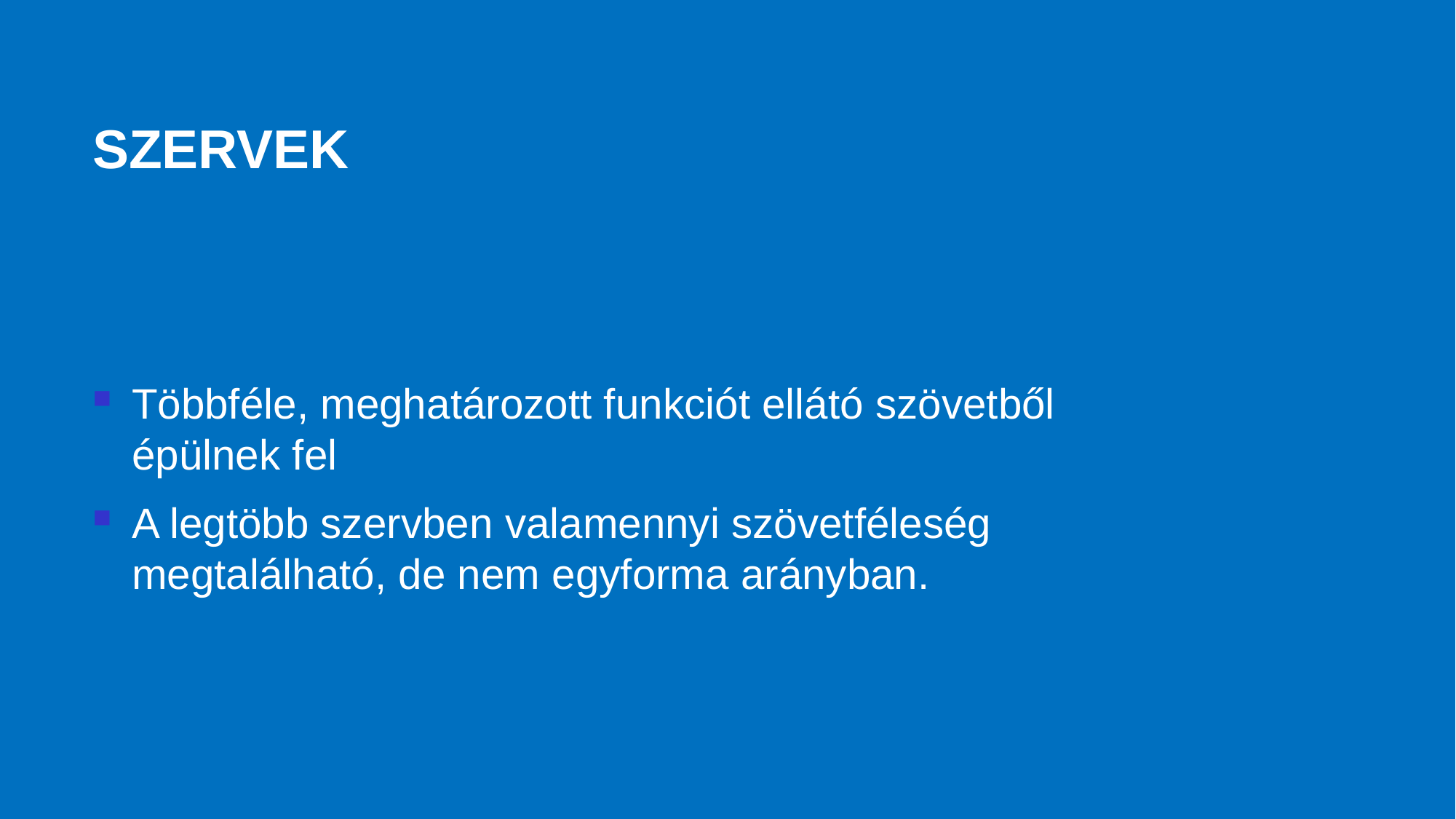

# szervek
Többféle, meghatározott funkciót ellátó szövetből épülnek fel
A legtöbb szervben valamennyi szövetféleség megtalálható, de nem egyforma arányban.